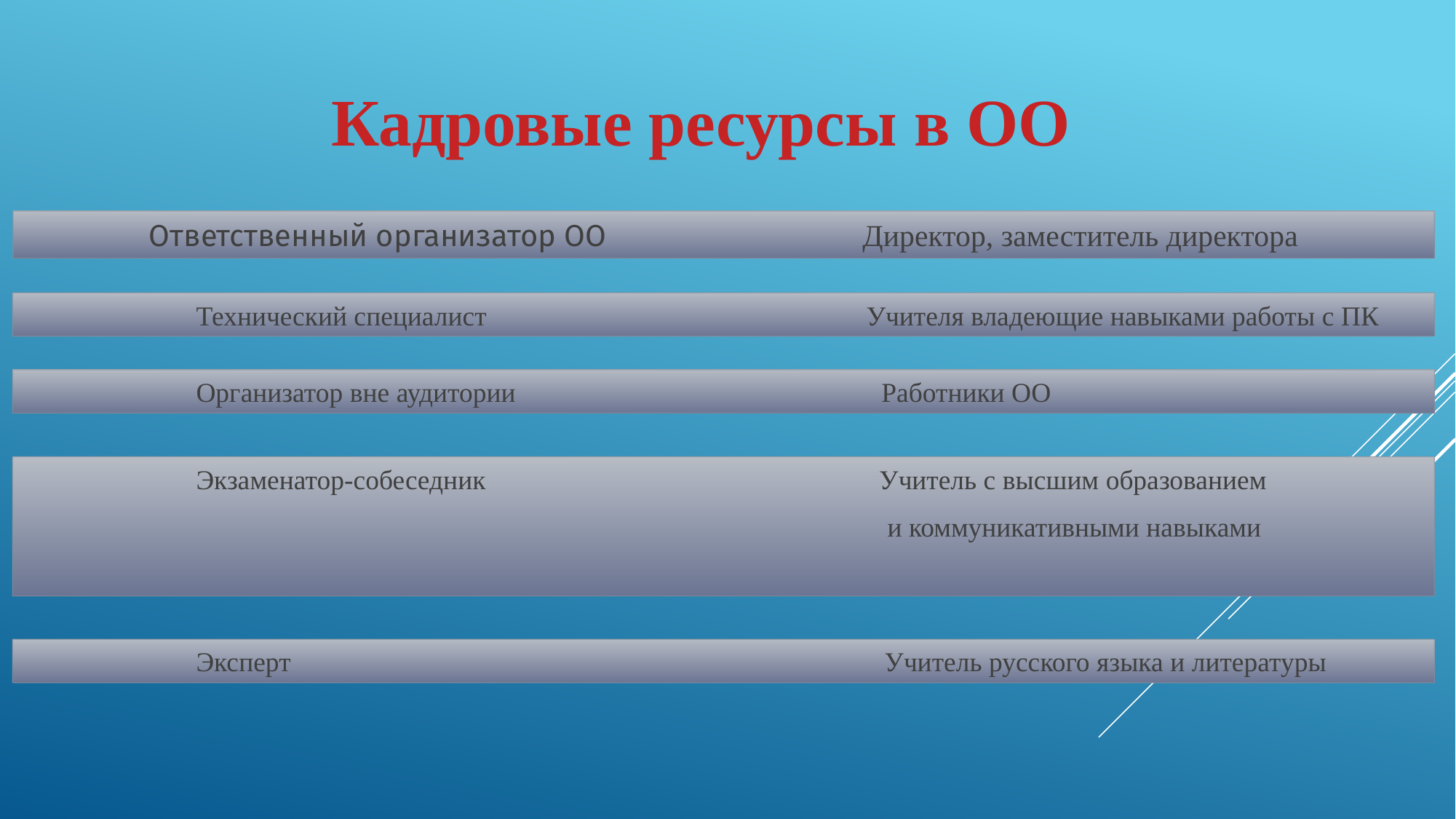

Кадровые ресурсы в ОО
Ответственный организатор ОО                                Директор, заместитель директора
                         Технический специалист                                                       Учителя владеющие навыками работы с ПК
                         Организатор вне аудитории                                                     Работники ОО
                         Экзаменатор-собеседник                                                         Учитель с высшим образованием
                                                                                                                             и коммуникативными навыками

                         Эксперт                                                                                      Учитель русского языка и литературы